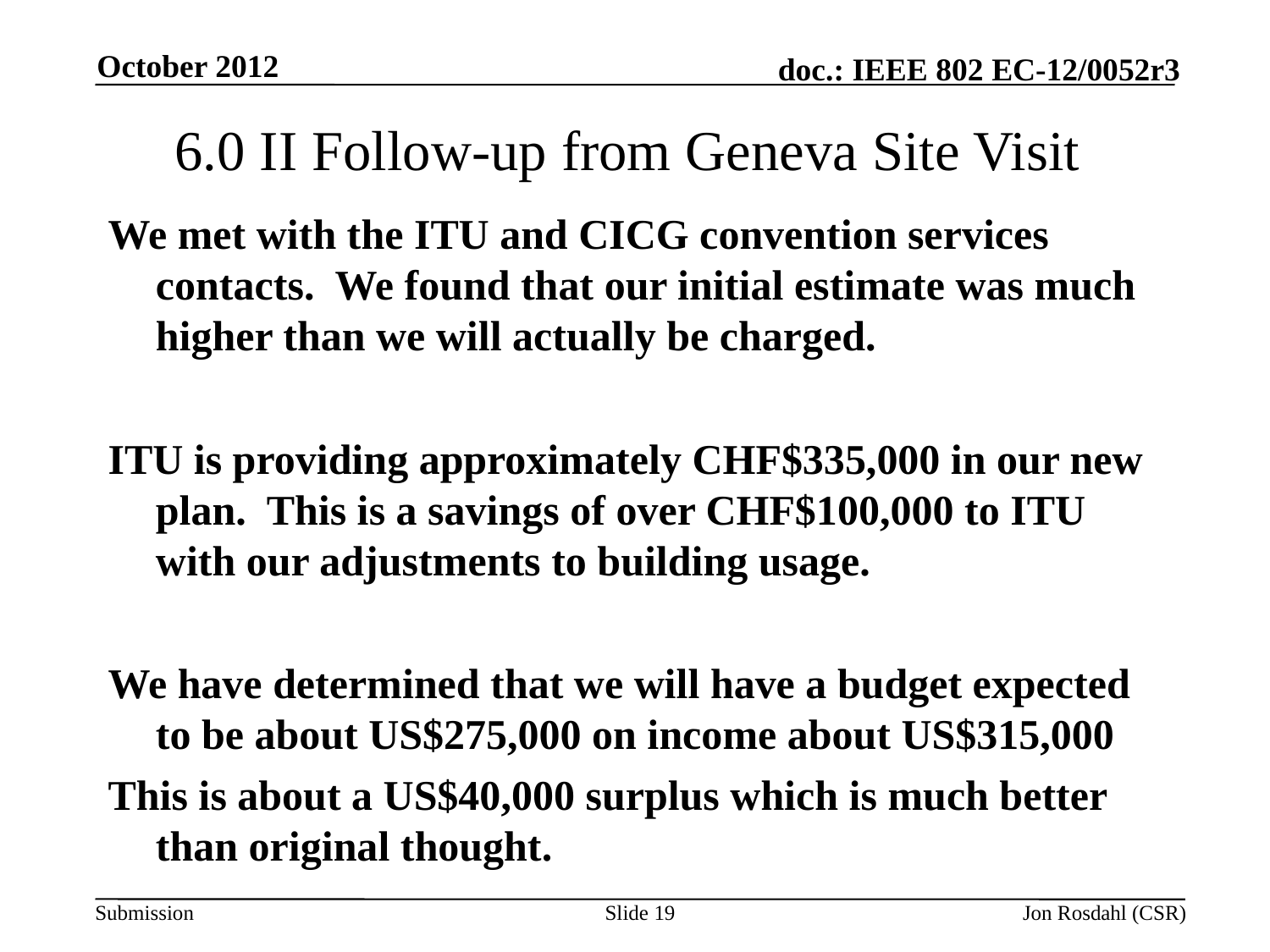

October 2012
# 6.0 II Follow-up from Geneva Site Visit
We met with the ITU and CICG convention services contacts.  We found that our initial estimate was much higher than we will actually be charged.

ITU is providing approximately CHF$335,000 in our new plan.  This is a savings of over CHF$100,000 to ITU with our adjustments to building usage.

We have determined that we will have a budget expected to be about US$275,000 on income about US$315,000
This is about a US$40,000 surplus which is much better than original thought.
Slide 19
Jon Rosdahl (CSR)